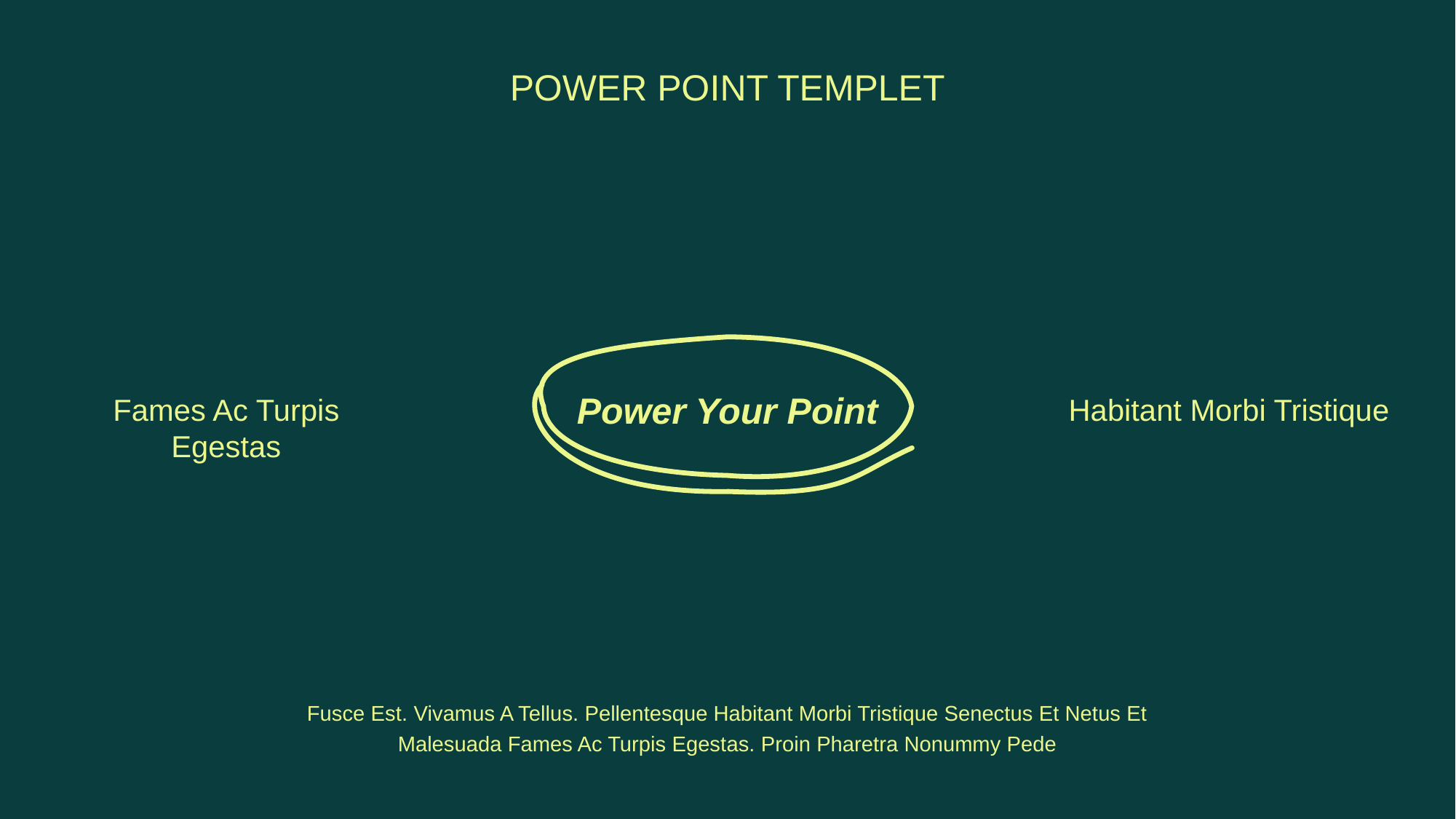

POWER POINT TEMPLET

Power Your Point
Fames Ac Turpis Egestas
Habitant Morbi Tristique
Fusce Est. Vivamus A Tellus. Pellentesque Habitant Morbi Tristique Senectus Et Netus Et Malesuada Fames Ac Turpis Egestas. Proin Pharetra Nonummy Pede